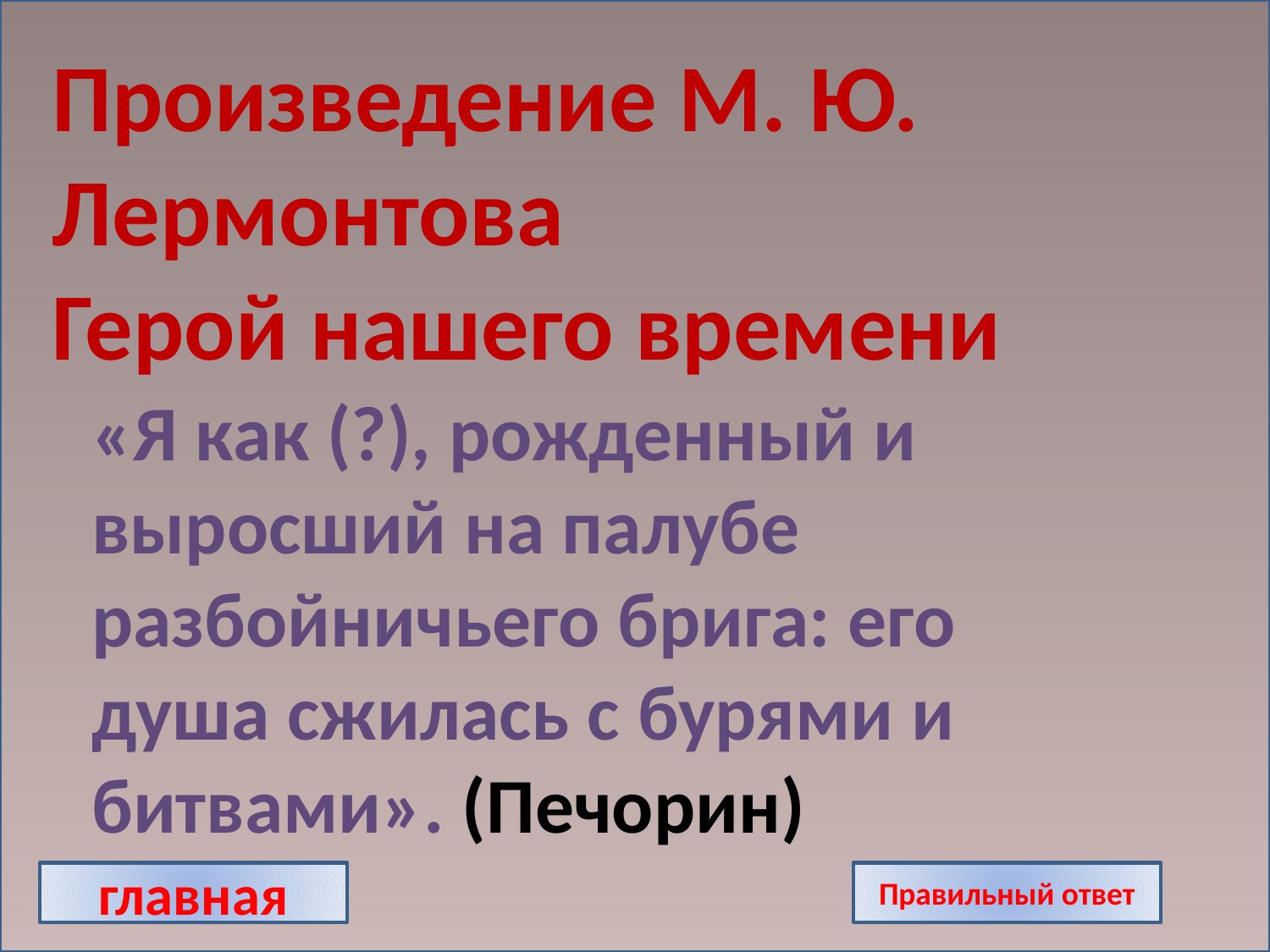

Произведение М. Ю. Лермонтова
Герой нашего времени

«Я как (?), рожденный и выросший на палубе разбойничьего брига: его душа сжилась с бурями и битвами». (Печорин)
главная
Правильный ответ